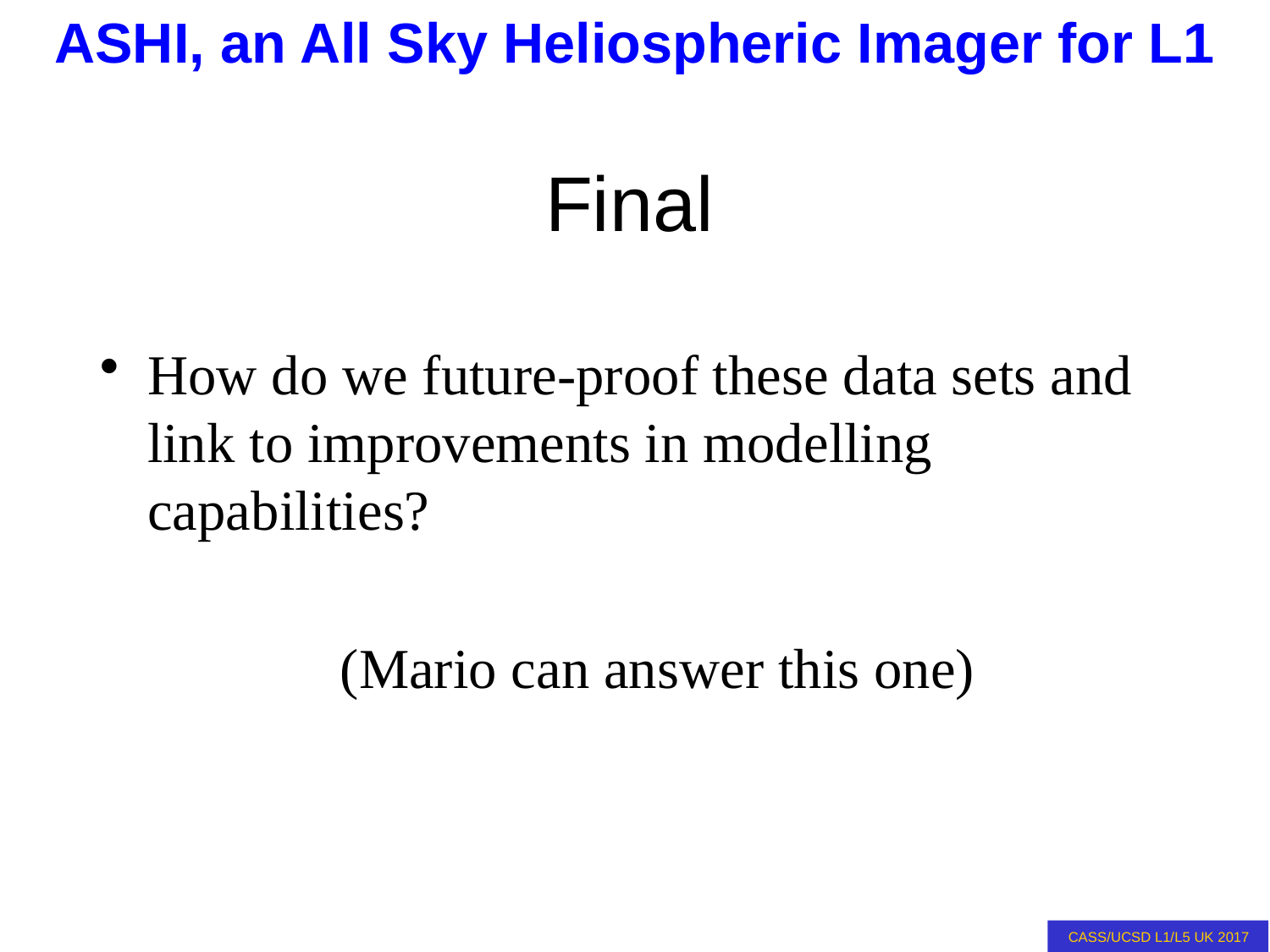

# Final

How do we future-proof these data sets and link to improvements in modelling capabilities?

	        (Mario can answer this one)